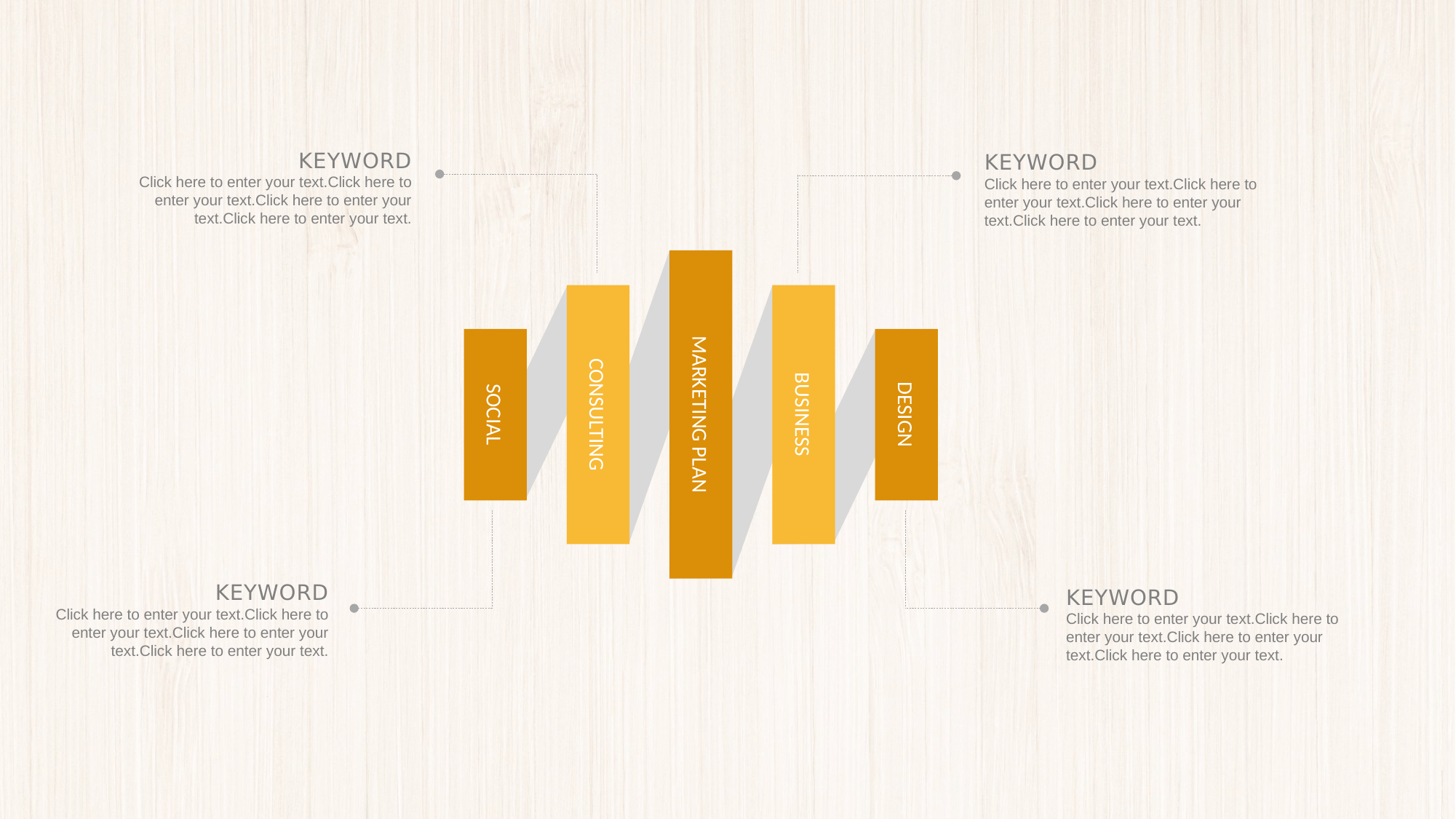

KEYWORD
Click here to enter your text.Click here to enter your text.Click here to enter your text.Click here to enter your text.
KEYWORD
Click here to enter your text.Click here to enter your text.Click here to enter your text.Click here to enter your text.

MARKETING PLAN
SOCIAL
CONSULTING
BUSINESS
DESIGN
KEYWORD
Click here to enter your text.Click here to enter your text.Click here to enter your text.Click here to enter your text.
KEYWORD
Click here to enter your text.Click here to enter your text.Click here to enter your text.Click here to enter your text.